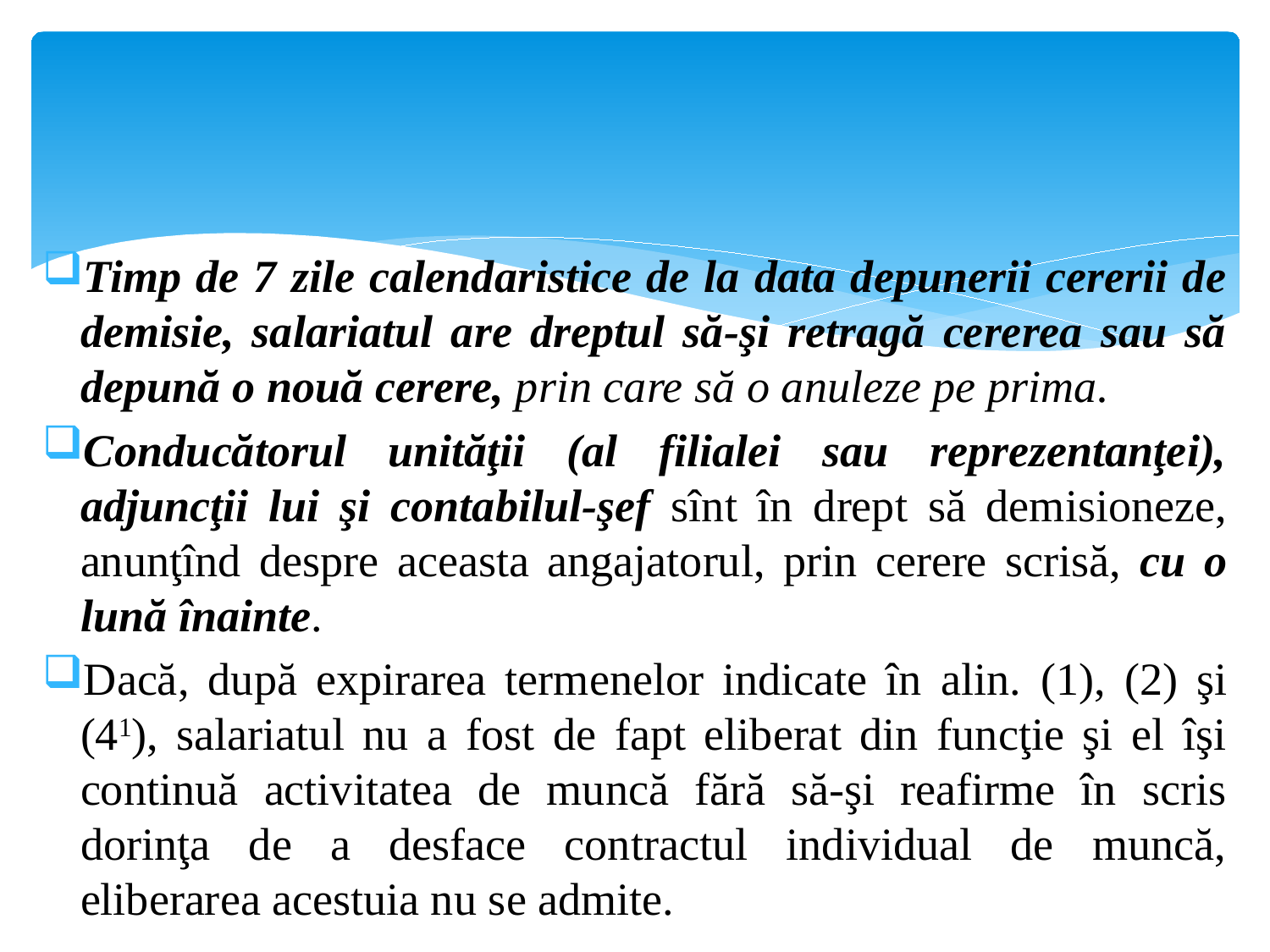

Timp de 7 zile calendaristice de la data depunerii cererii de demisie, salariatul are dreptul să-şi retragă cererea sau să depună o nouă cerere, prin care să o anuleze pe prima.
Conducătorul unităţii (al filialei sau reprezentanţei), adjuncţii lui şi contabilul-şef sînt în drept să demisioneze, anunţînd despre aceasta angajatorul, prin cerere scrisă, cu o lună înainte.
Dacă, după expirarea termenelor indicate în alin. (1), (2) şi (41), salariatul nu a fost de fapt eliberat din funcţie şi el îşi continuă activitatea de muncă fără să-şi reafirme în scris dorinţa de a desface contractul individual de muncă, eliberarea acestuia nu se admite.